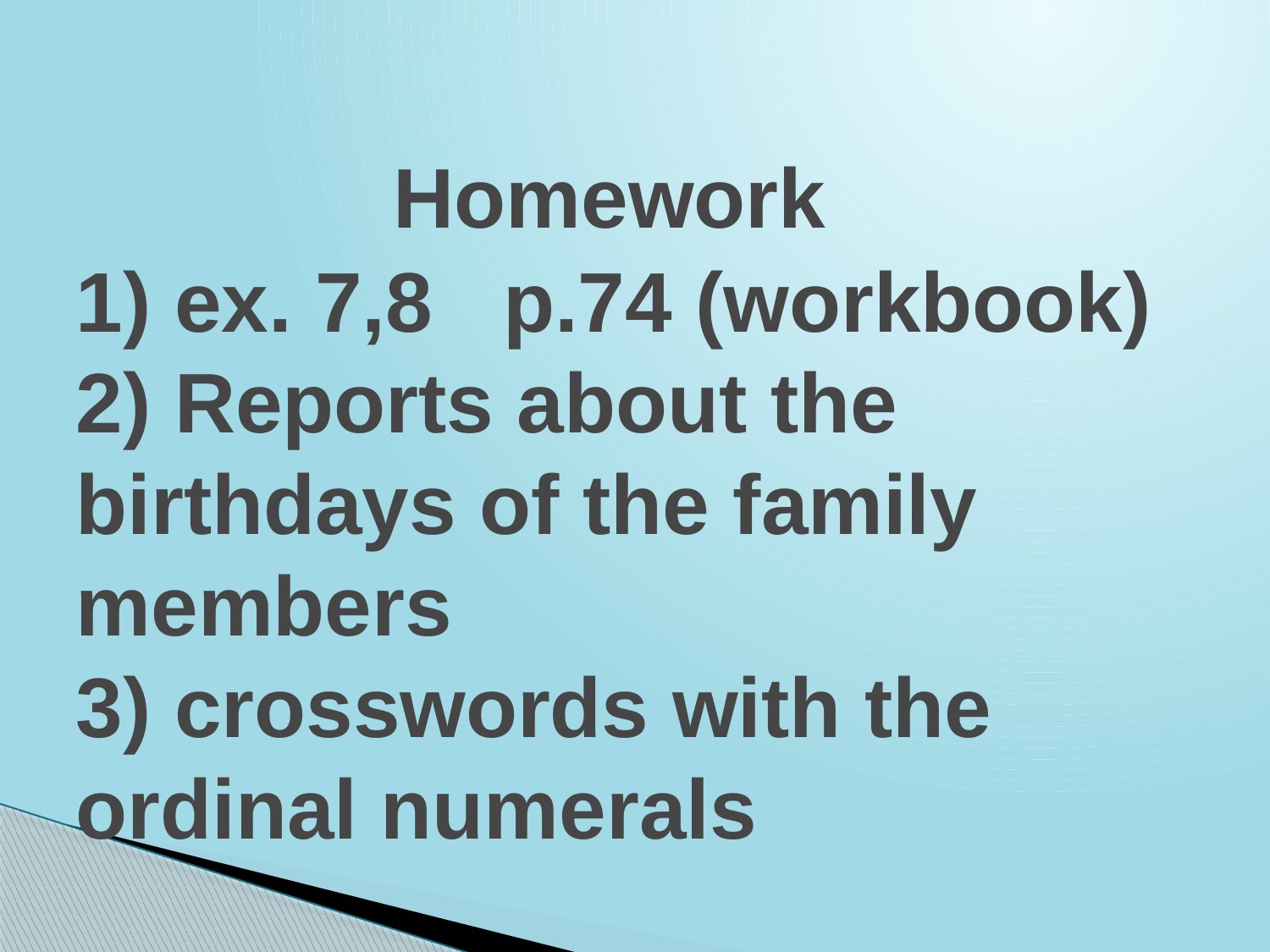

# Homework 1) ex. 7,8   p.74 (workbook) 2) Reports about the birthdays of the family members 3) crosswords with the ordinal numerals